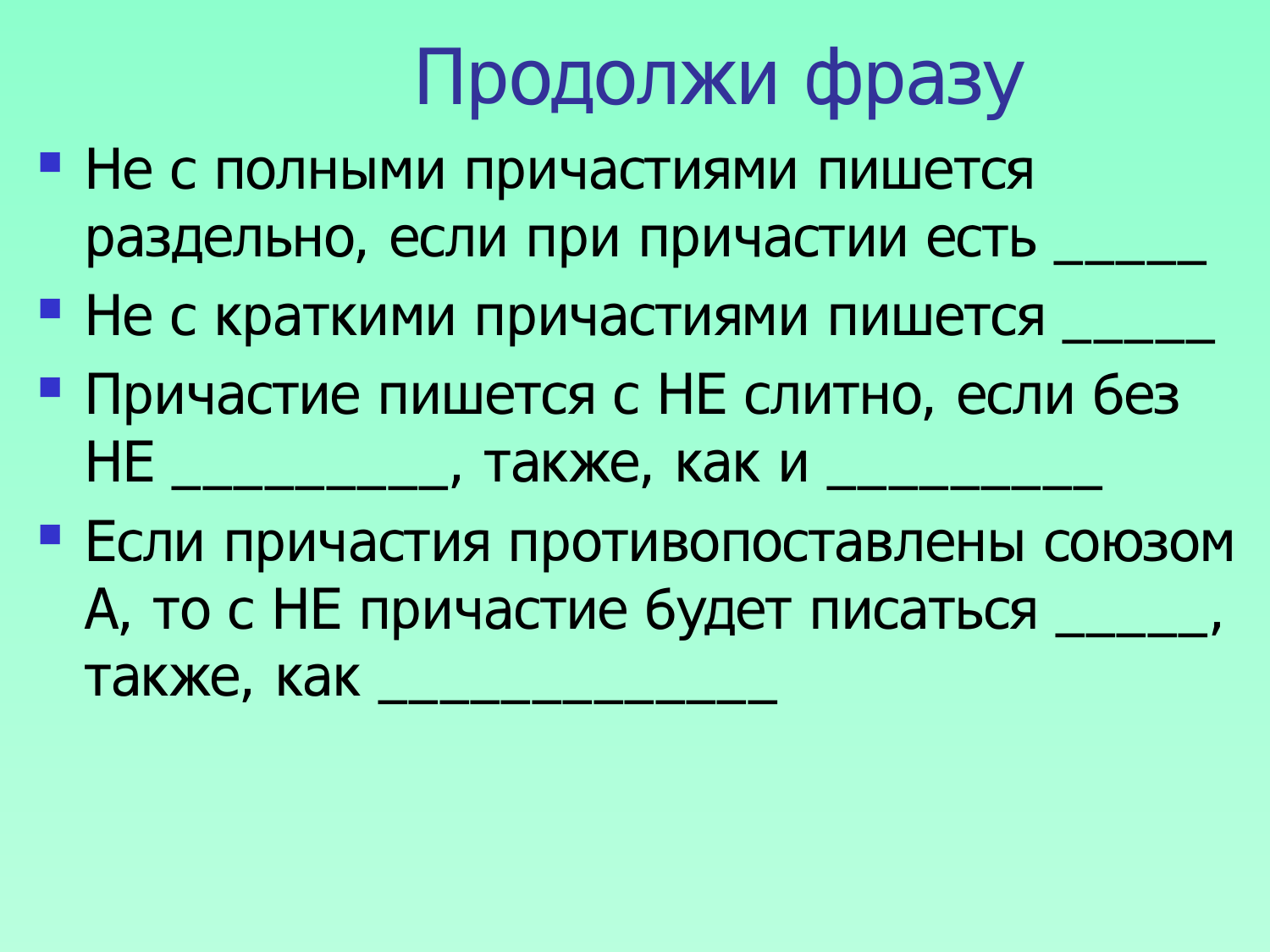

# Продолжи фразу
Не с полными причастиями пишется раздельно, если при причастии есть _____
Не с краткими причастиями пишется _____
Причастие пишется с НЕ слитно, если без НЕ _________, также, как и _________
Если причастия противопоставлены союзом А, то с НЕ причастие будет писаться _____, также, как _____________